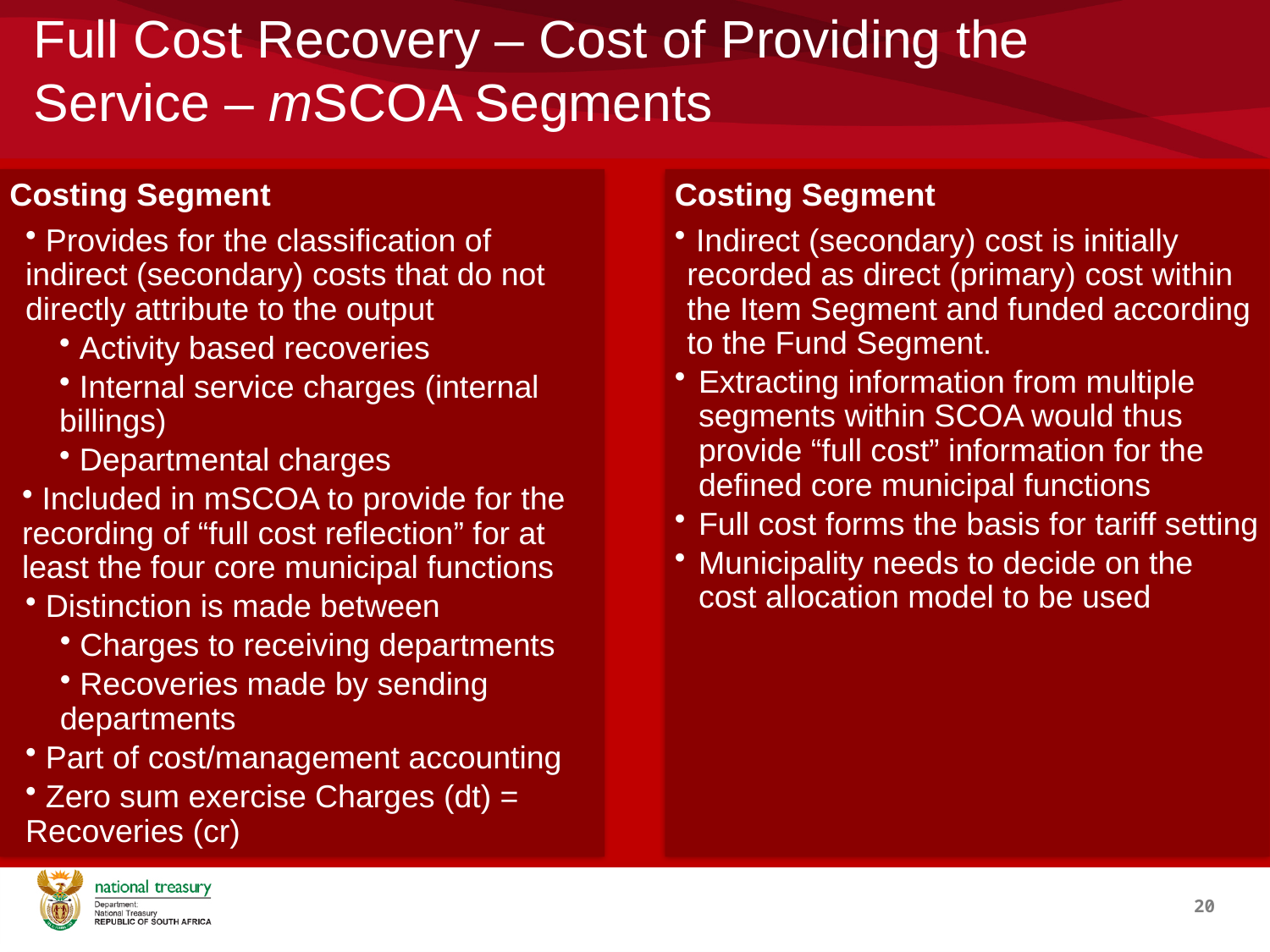

# Full Cost Recovery – Cost of Providing the Service – mSCOA Segments
Costing Segment
 Provides for the classification of indirect (secondary) costs that do not directly attribute to the output
 Activity based recoveries
 Internal service charges (internal billings)
 Departmental charges
 Included in mSCOA to provide for the recording of “full cost reflection” for at least the four core municipal functions
 Distinction is made between
 Charges to receiving departments
 Recoveries made by sending departments
 Part of cost/management accounting
 Zero sum exercise Charges (dt) = Recoveries (cr)

Costing Segment
 Indirect (secondary) cost is initially recorded as direct (primary) cost within the Item Segment and funded according to the Fund Segment.
Extracting information from multiple segments within SCOA would thus provide “full cost” information for the defined core municipal functions
Full cost forms the basis for tariff setting
Municipality needs to decide on the cost allocation model to be used

20